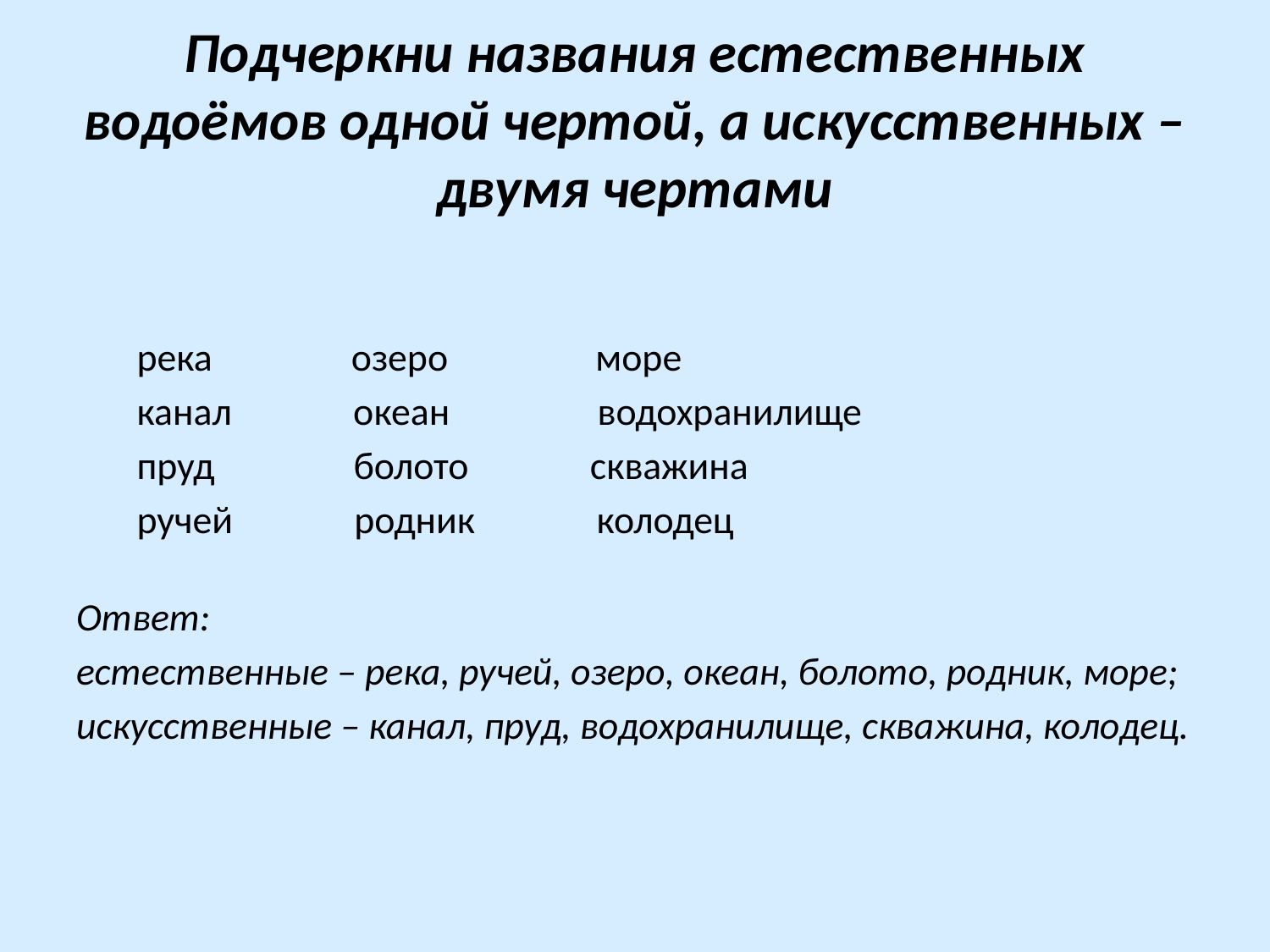

# Подчеркни названия естественных водоёмов одной чертой, а искусственных – двумя чертами

       река                озеро                 море
       канал              океан                 водохранилище
       пруд                болото              скважина
       ручей              родник              колодец

Ответ:
естественные – река, ручей, озеро, океан, болото, родник, море;
искусственные – канал, пруд, водохранилище, скважина, колодец.